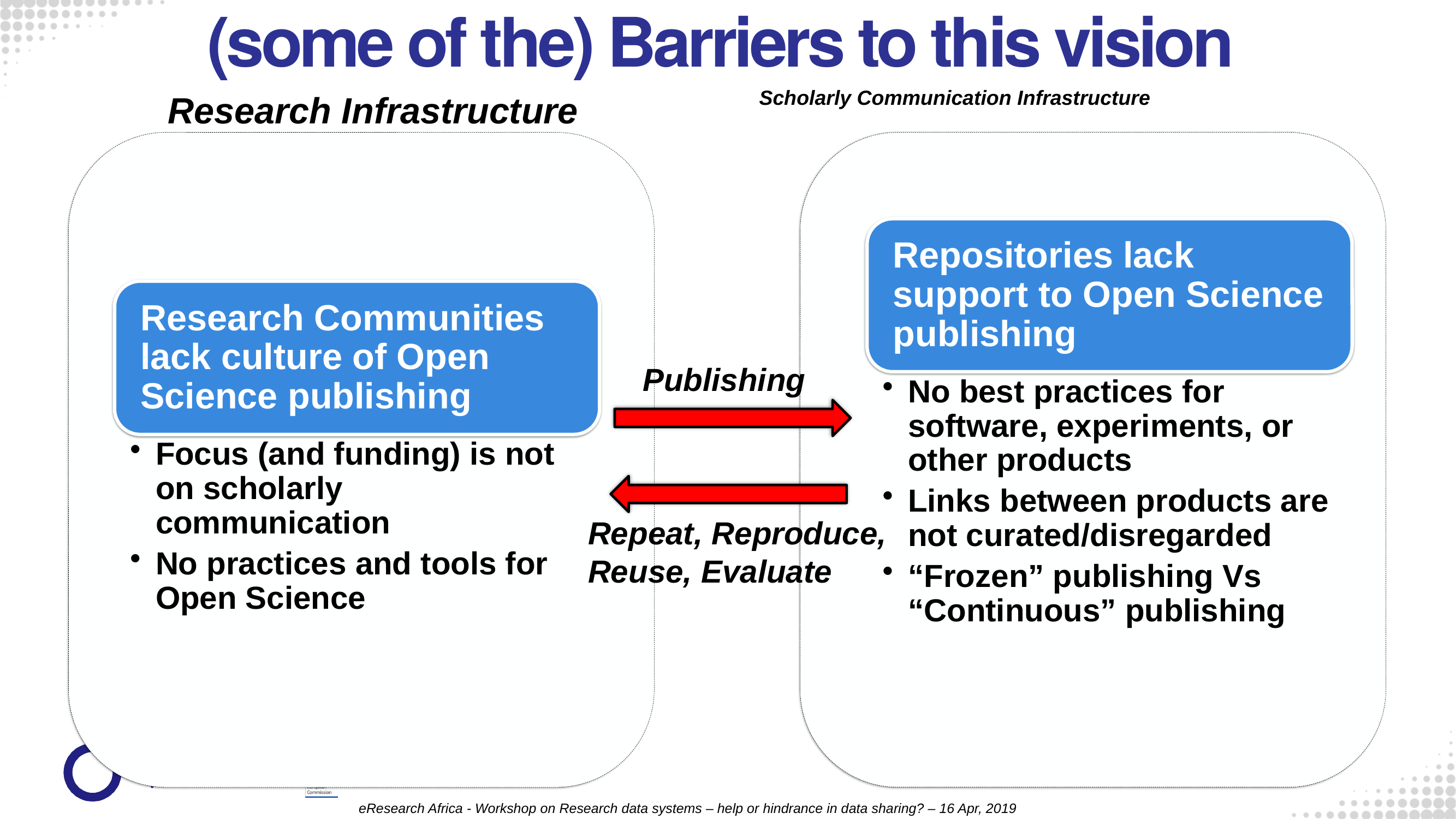

(some of the) Barriers to this vision
Scholarly Communication Infrastructure
Research Infrastructure
Repositories lack support to Open Science publishing
No best practices for software, experiments, or other products
Links between products are not curated/disregarded
“Frozen” publishing Vs “Continuous” publishing
Research Communities lack culture of Open Science publishing
Focus (and funding) is not on scholarly communication
No practices and tools for Open Science

Publishing

Repeat, Reproduce,
Reuse, Evaluate
eResearch Africa - Workshop on Research data systems – help or hindrance in data sharing? – 16 Apr, 2019